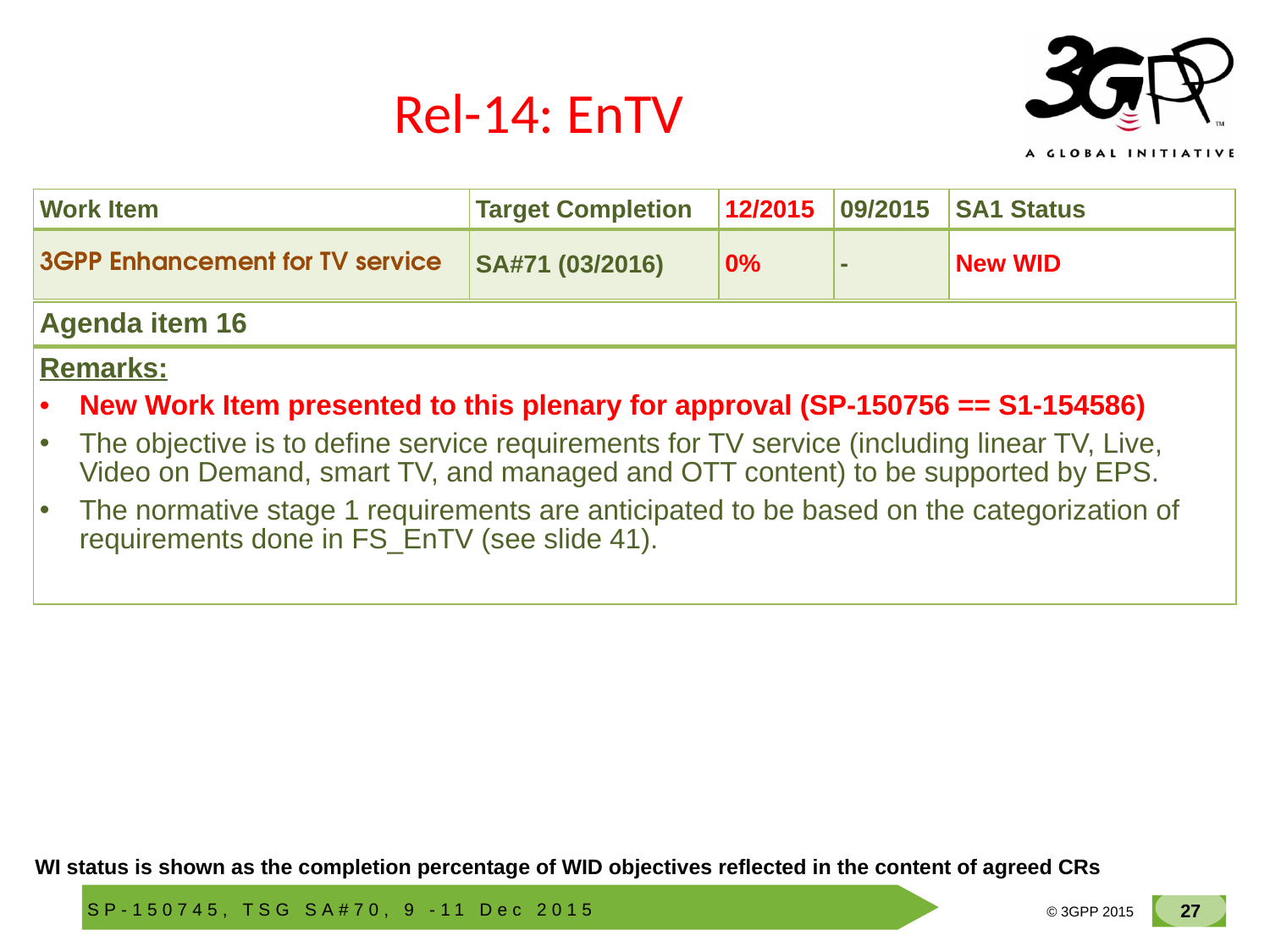

# Rel-14: EnTV
| Work Item | Target Completion | 12/2015 | 09/2015 | SA1 Status |
| --- | --- | --- | --- | --- |
| 3GPP Enhancement for TV service | SA#71 (03/2016) | 0% | - | New WID |
| Agenda item 16 |
| --- |
|  |
| Remarks: New Work Item presented to this plenary for approval (SP-150756 == S1-154586) The objective is to define service requirements for TV service (including linear TV, Live, Video on Demand, smart TV, and managed and OTT content) to be supported by EPS. The normative stage 1 requirements are anticipated to be based on the categorization of requirements done in FS\_EnTV (see slide 41). |
WI status is shown as the completion percentage of WID objectives reflected in the content of agreed CRs